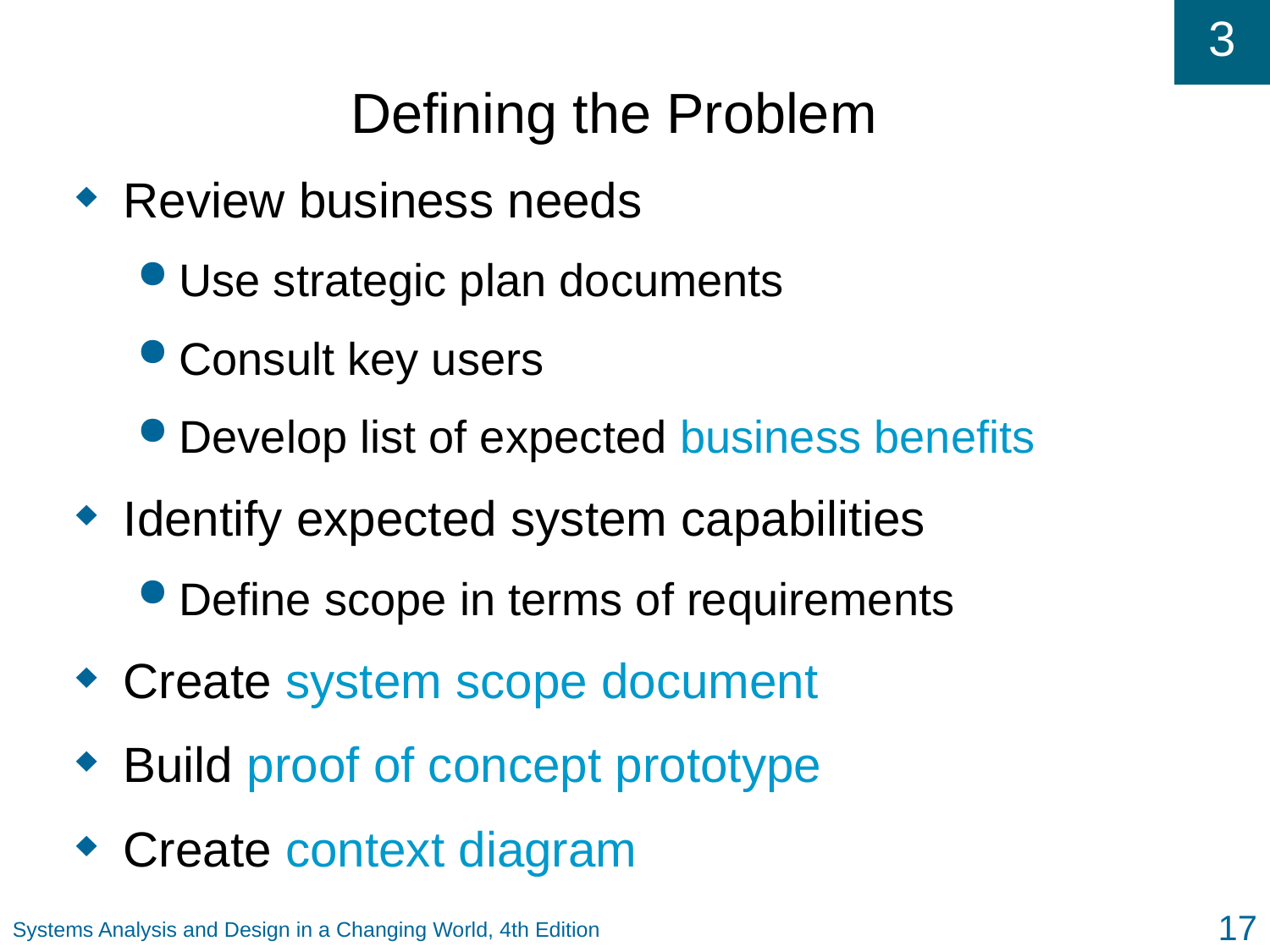

# Defining the Problem
Review business needs
Use strategic plan documents
Consult key users
Develop list of expected business benefits
Identify expected system capabilities
Define scope in terms of requirements
Create system scope document
Build proof of concept prototype
Create context diagram
17
Systems Analysis and Design in a Changing World, 4th Edition